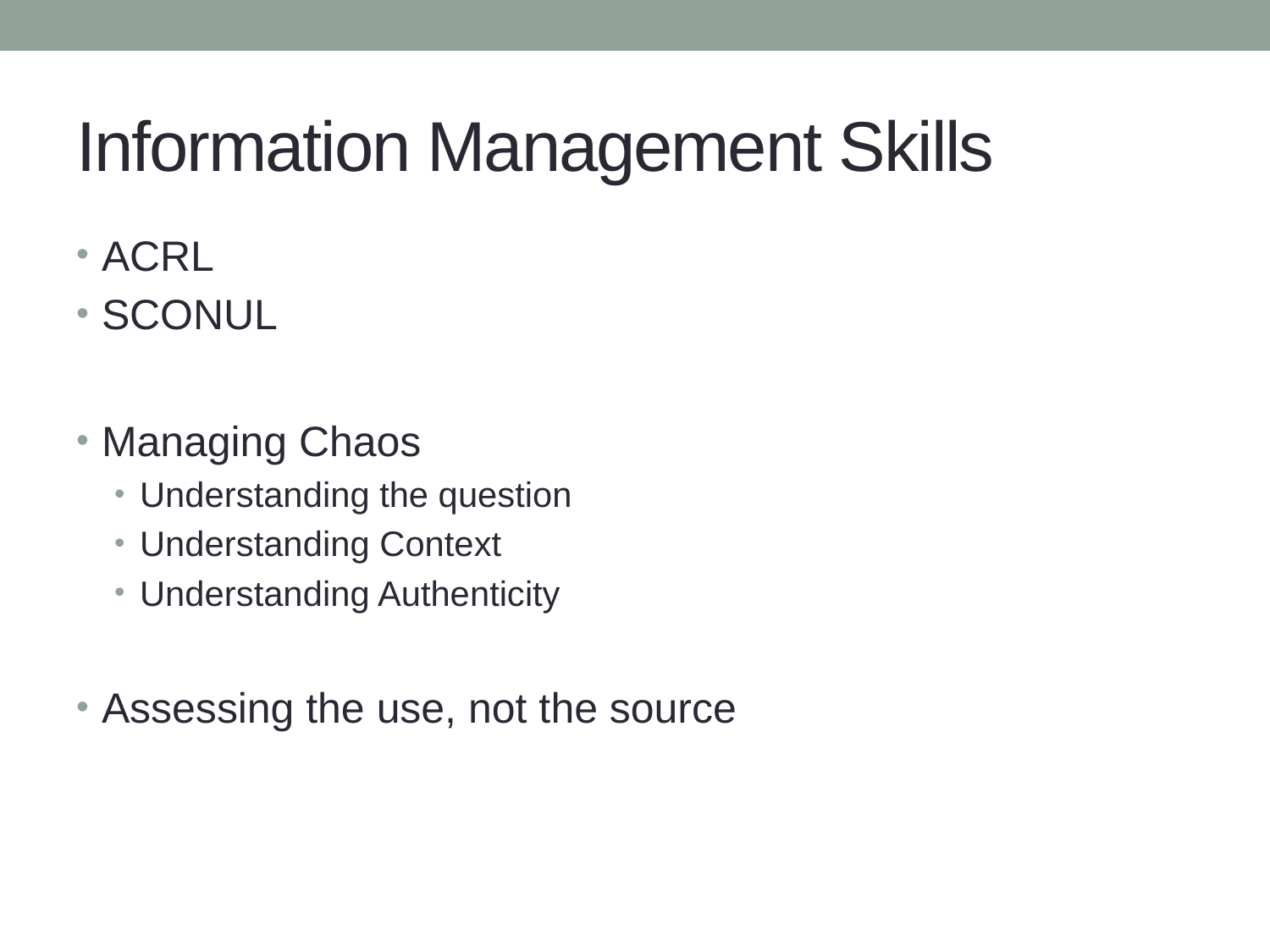

# Information Management Skills
ACRL
SCONUL

Managing Chaos
Understanding the question
Understanding Context
Understanding Authenticity

Assessing the use, not the source